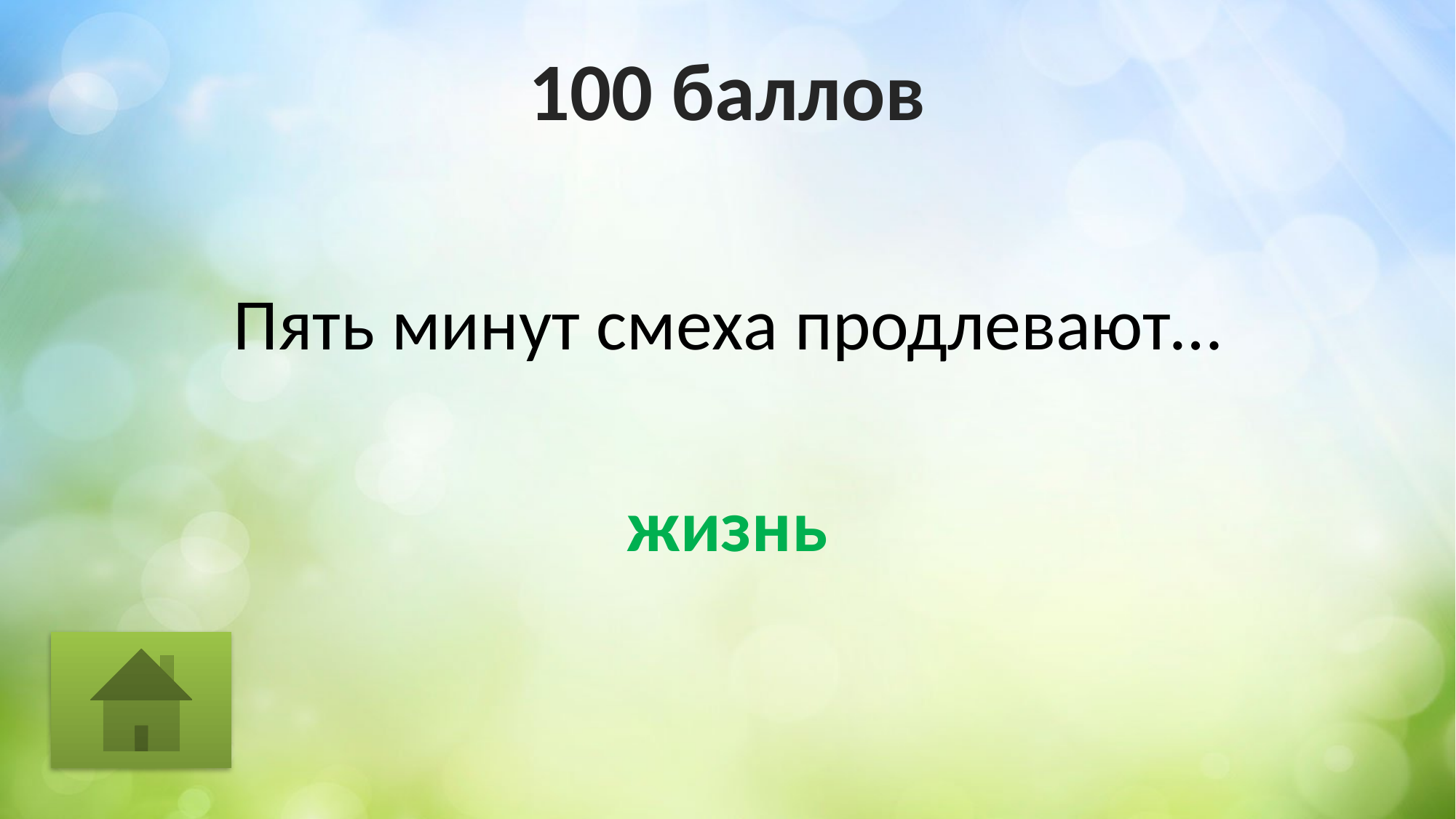

# 100 баллов
Пять минут смеха продлевают…
жизнь